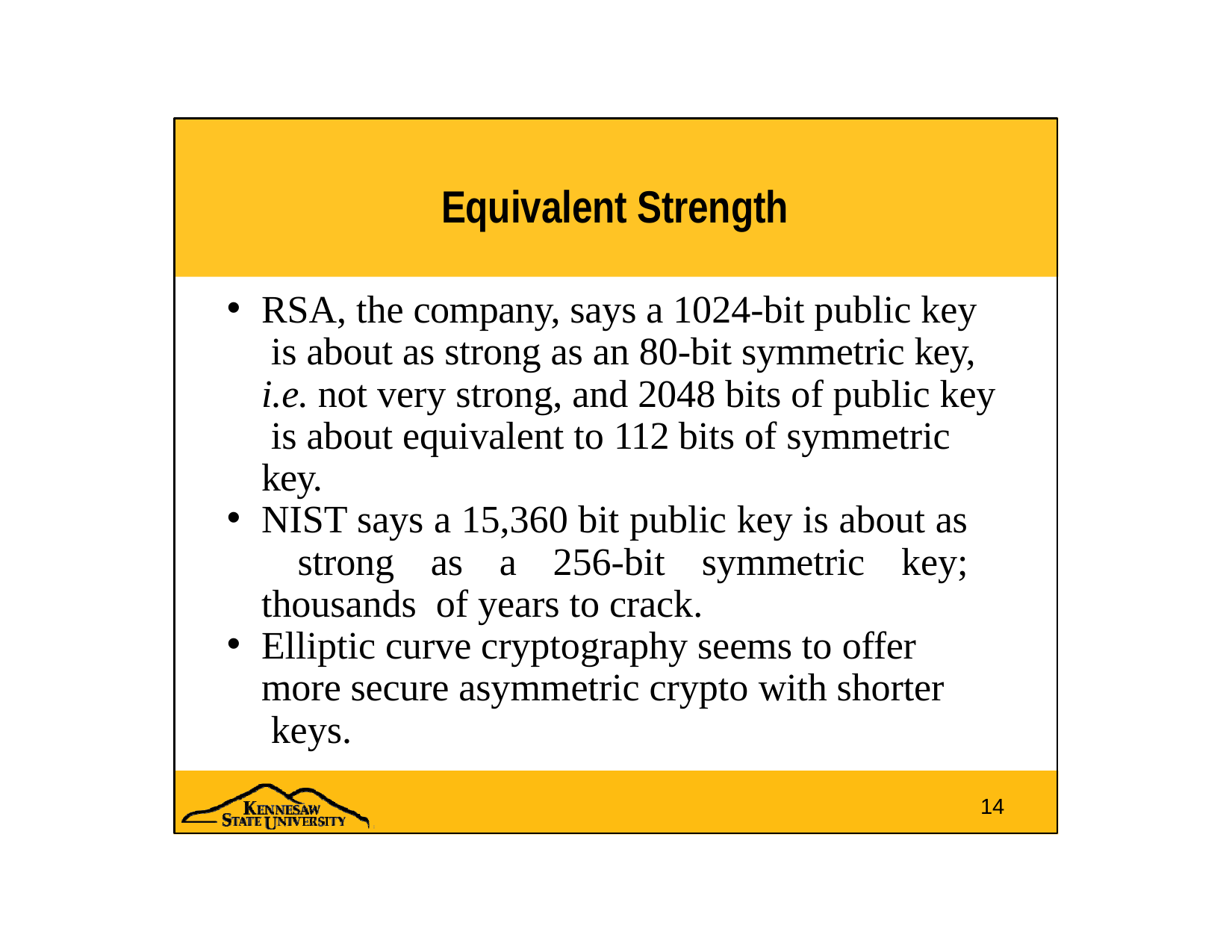

# Equivalent Strength
RSA, the company, says a 1024-bit public key  is about as strong as an 80-bit symmetric key,
i.e. not very strong, and 2048 bits of public key  is about equivalent to 112 bits of symmetric  key.
NIST says a 15,360 bit public key is about as  strong as a 256-bit symmetric key; thousands  of years to crack.
Elliptic curve cryptography seems to offer  more secure asymmetric crypto with shorter  keys.

14